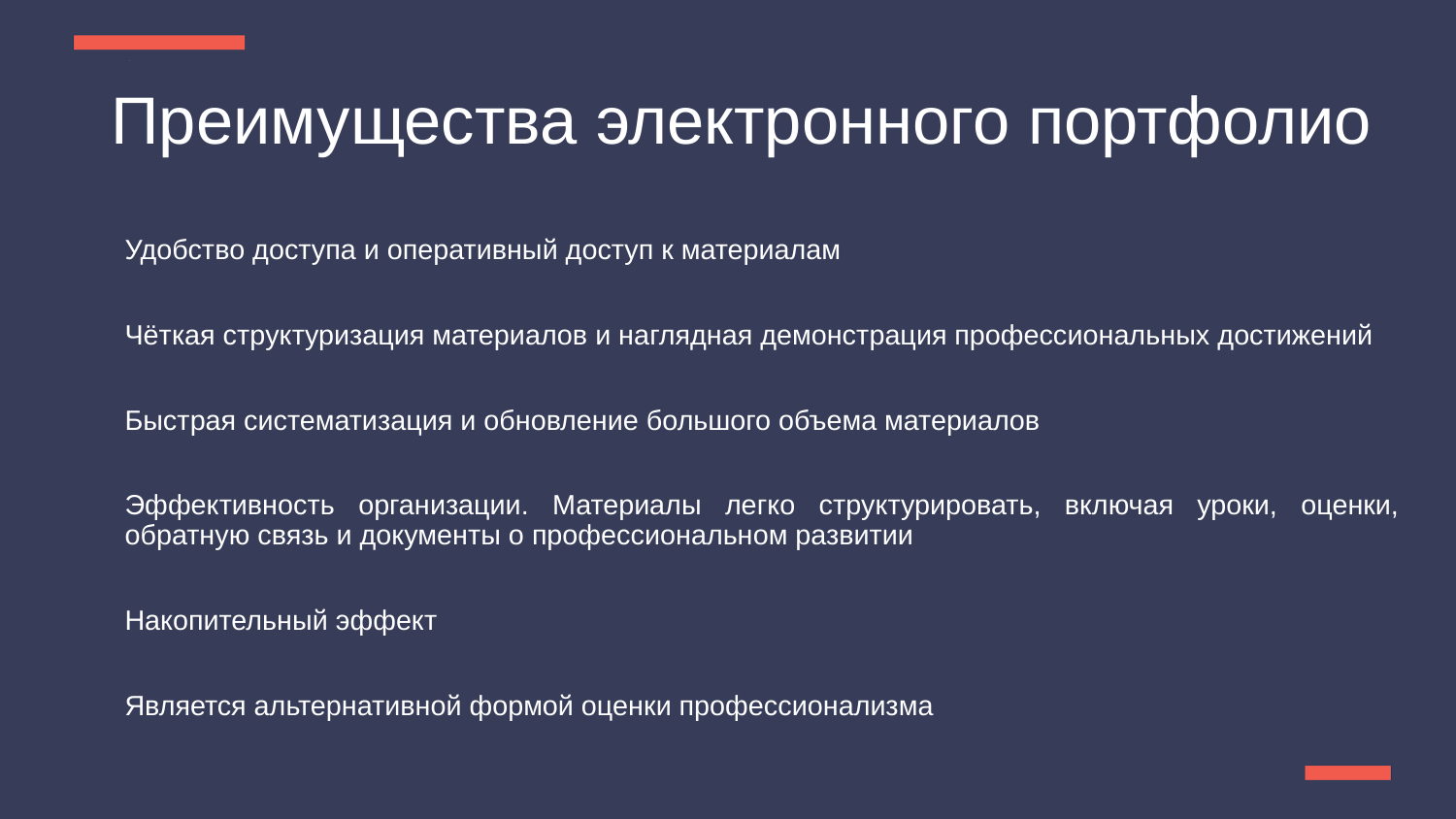

# Преимущества электронного портфолио

Удобство доступа и оперативный доступ к материалам

Чёткая структуризация материалов и наглядная демонстрация профессиональных достижений

Быстрая систематизация и обновление большого объема материалов

Эффективность организации. Материалы легко структурировать, включая уроки, оценки, обратную связь и документы о профессиональном развитии

Накопительный эффект

Является альтернативной формой оценки профессионализма